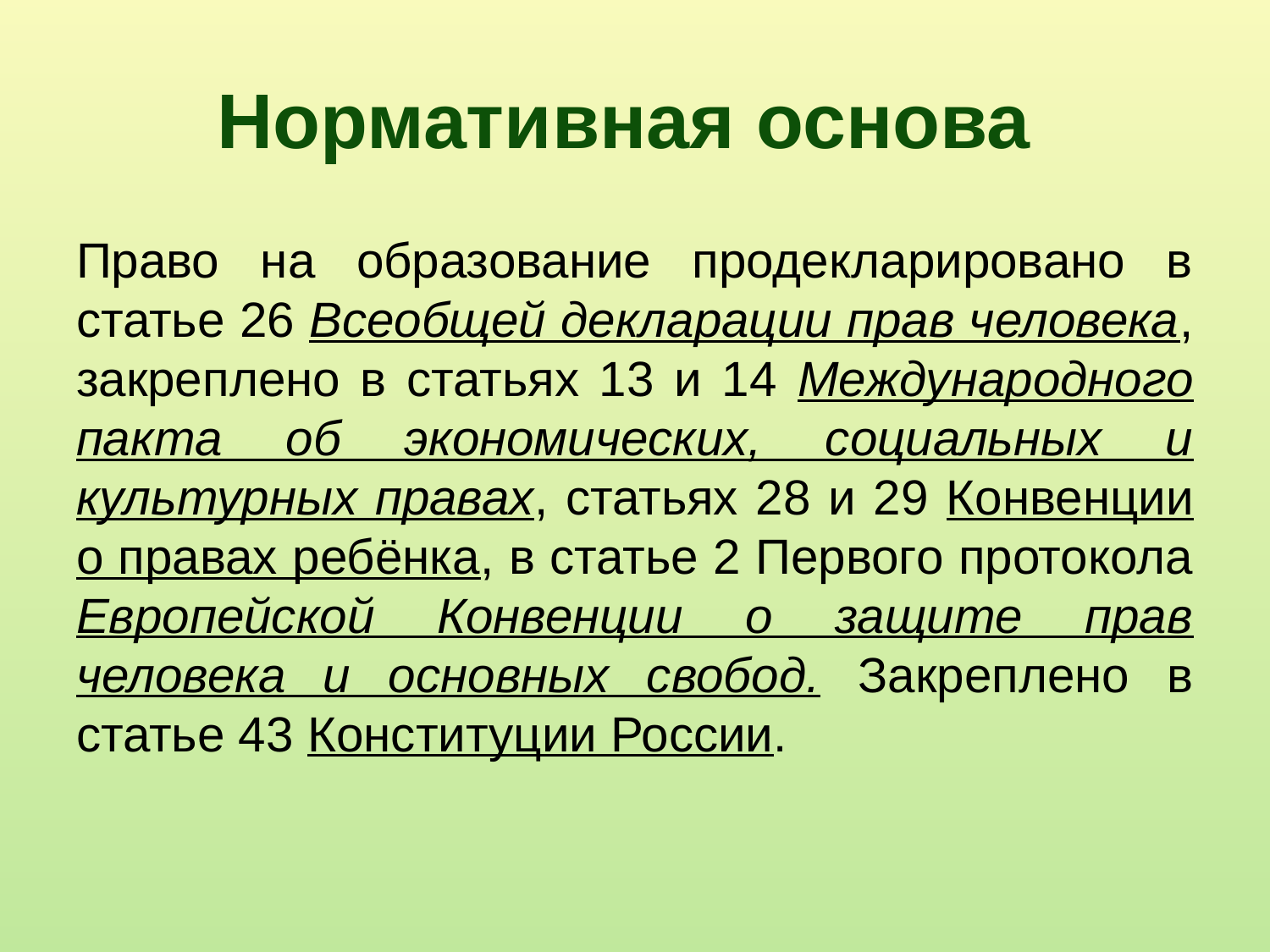

# Нормативная основа
Право на образование продекларировано в статье 26 Всеобщей декларации прав человека, закреплено в статьях 13 и 14 Международного пакта об экономических, социальных и культурных правах, статьях 28 и 29 Конвенции о правах ребёнка, в статье 2 Первого протокола Европейской Конвенции о защите прав человека и основных свобод. Закреплено в статье 43 Конституции России.